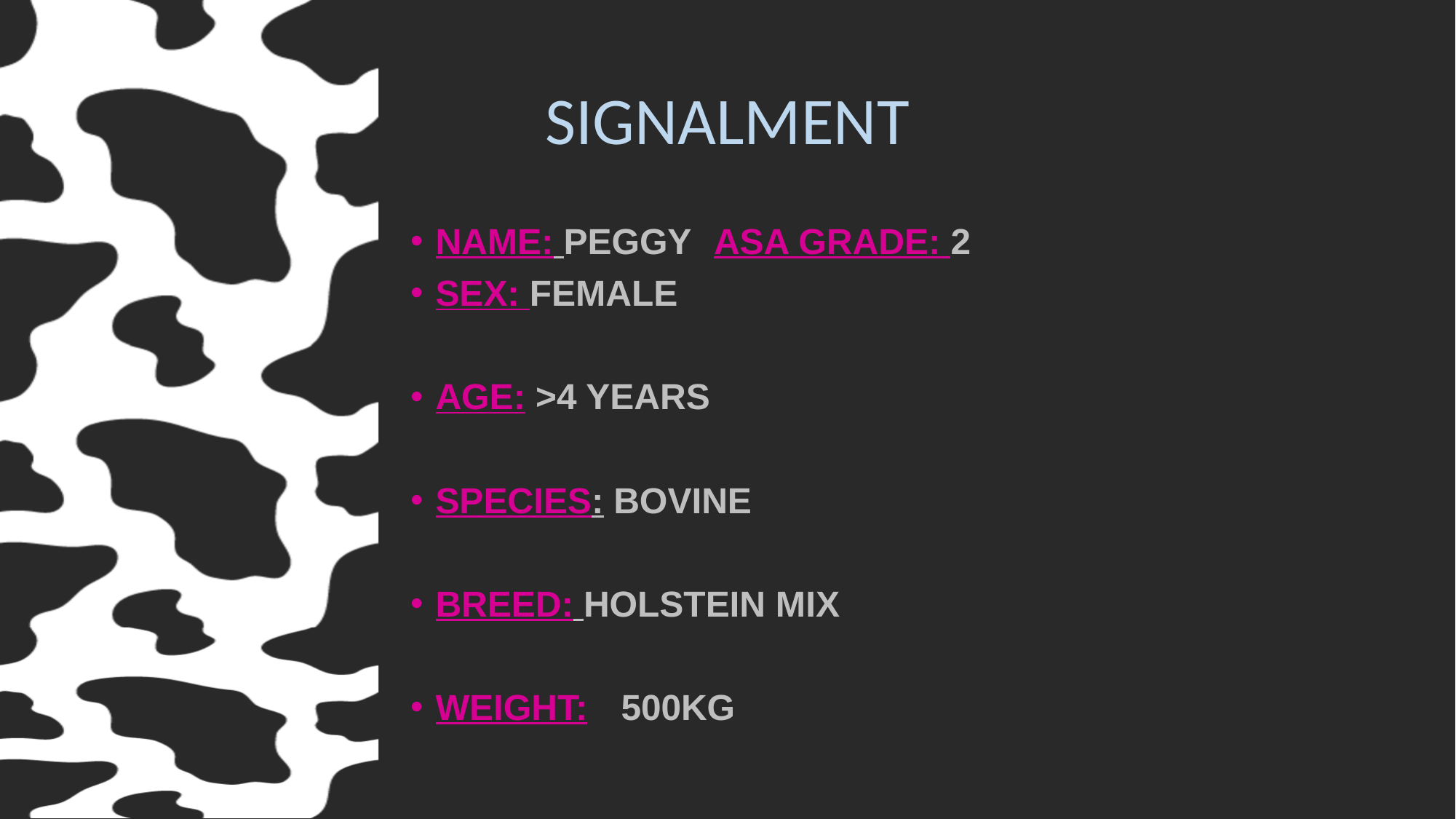

# SIGNALMENT
NAME: PEGGY		ASA GRADE: 2
SEX: FEMALE

AGE: >4 YEARS

SPECIES: BOVINE

BREED: HOLSTEIN MIX

WEIGHT:	500KG